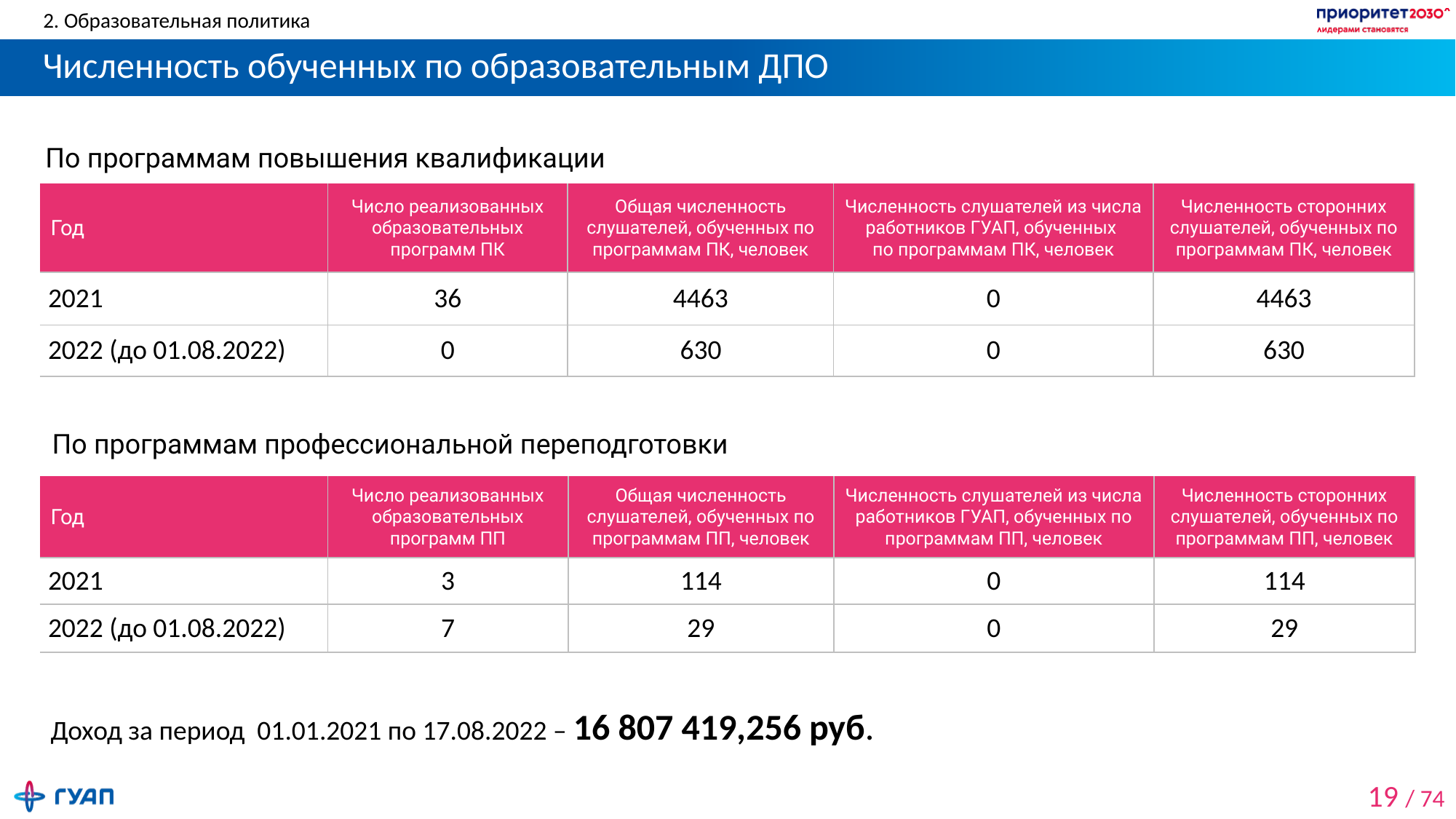

2. Образовательная политика
# Численность обученных по образовательным ДПО
| По программам повышения квалификации |  |  |  |  |
| --- | --- | --- | --- | --- |
| Год | Число реализованных образовательных программ ПК | Общая численность слушателей, обученных по программам ПК, человек | Численность слушателей из числа работников ГУАП, обученных по программам ПК, человек | Численность сторонних слушателей, обученных по программам ПК, человек |
| 2021 | 36 | 4463 | 0 | 4463 |
| 2022 (до 01.08.2022) | 0 | 630 | 0 | 630 |
| По программам профессиональной переподготовки |  |  |  |  |
| --- | --- | --- | --- | --- |
| Год | Число реализованных образовательных программ ПП | Общая численность слушателей, обученных по программам ПП, человек | Численность слушателей из числа работников ГУАП, обученных по программам ПП, человек | Численность сторонних слушателей, обученных по программам ПП, человек |
| 2021 | 3 | 114 | 0 | 114 |
| 2022 (до 01.08.2022) | 7 | 29 | 0 | 29 |
Доход за период  01.01.2021 по 17.08.2022 – 16 807 419,256 руб.